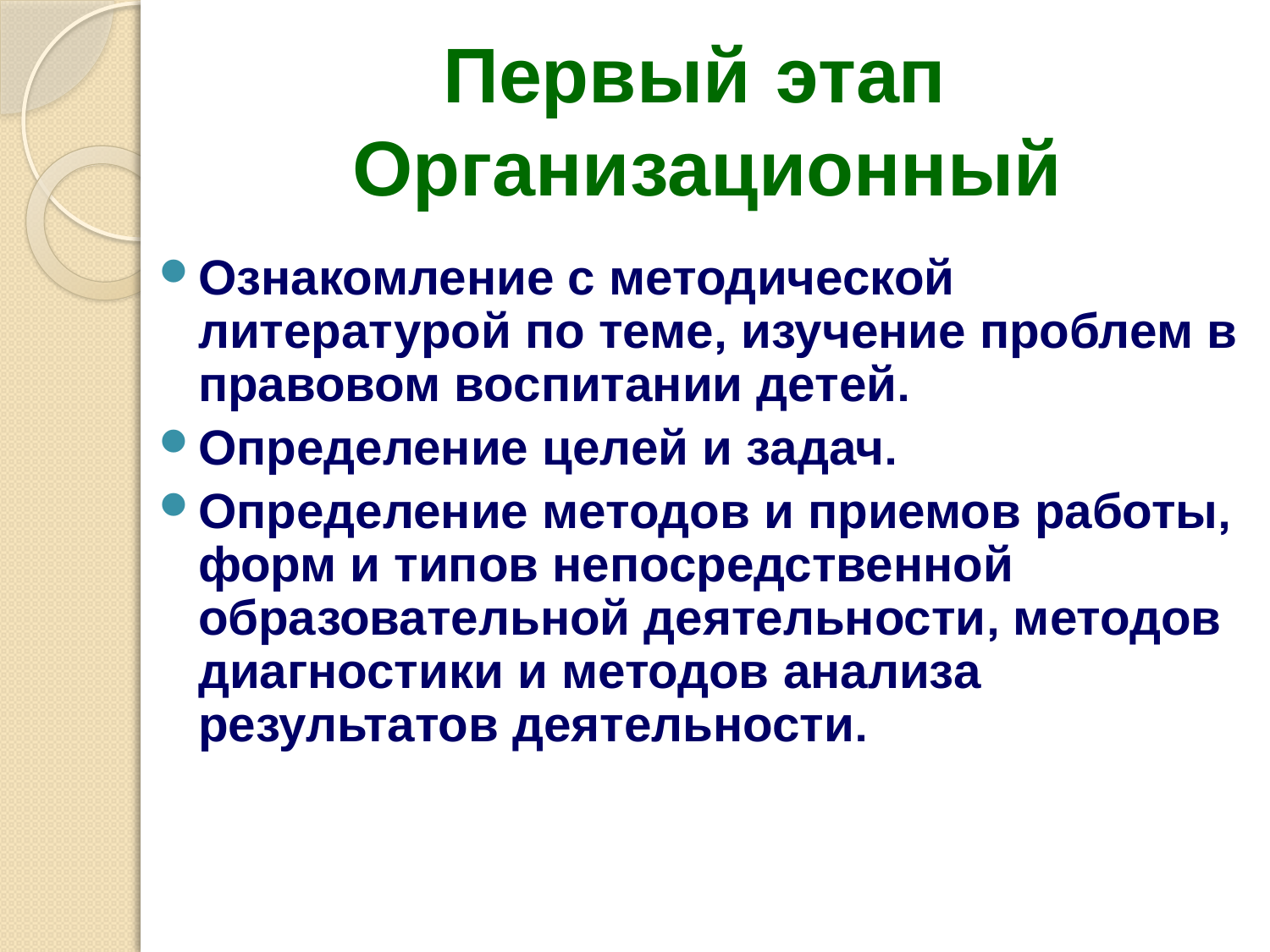

# Первый этап Организационный
Ознакомление с методической литературой по теме, изучение проблем в правовом воспитании детей.
Определение целей и задач.
Определение методов и приемов работы, форм и типов непосредственной образовательной деятельности, методов диагностики и методов анализа результатов деятельности.